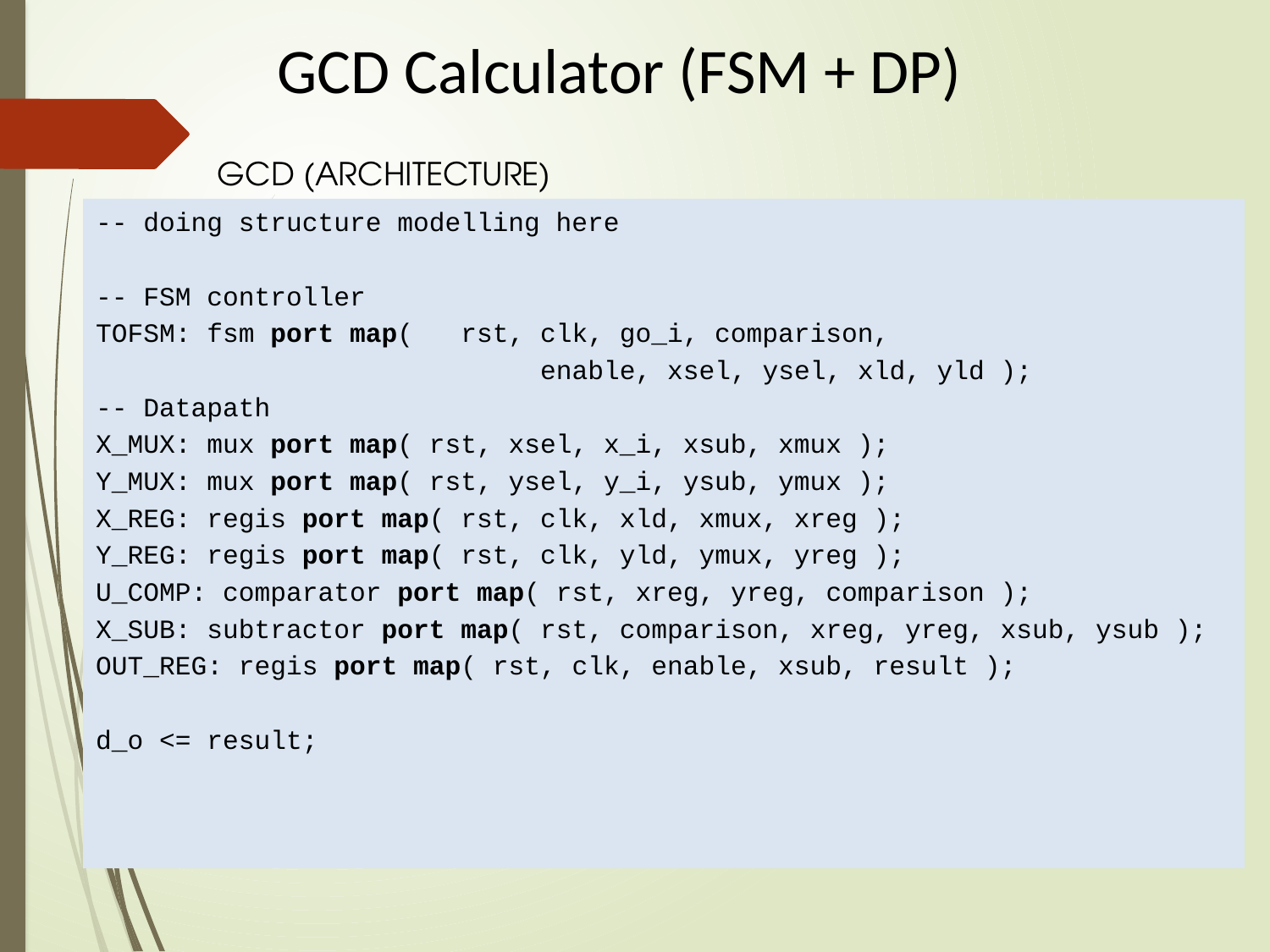

# GCD Calculator (FSM + DP)
GCD (ARCHITECTURE)
-- doing structure modelling here

-- FSM controller
TOFSM: fsm port map(   rst, clk, go_i, comparison,
			    enable, xsel, ysel, xld, yld );
-- Datapath
X_MUX: mux port map( rst, xsel, x_i, xsub, xmux );
Y_MUX: mux port map( rst, ysel, y_i, ysub, ymux );
X_REG: regis port map( rst, clk, xld, xmux, xreg );
Y_REG: regis port map( rst, clk, yld, ymux, yreg );
U_COMP: comparator port map( rst, xreg, yreg, comparison );
X_SUB: subtractor port map( rst, comparison, xreg, yreg, xsub, ysub );
OUT_REG: regis port map( rst, clk, enable, xsub, result );

d_o <= result;